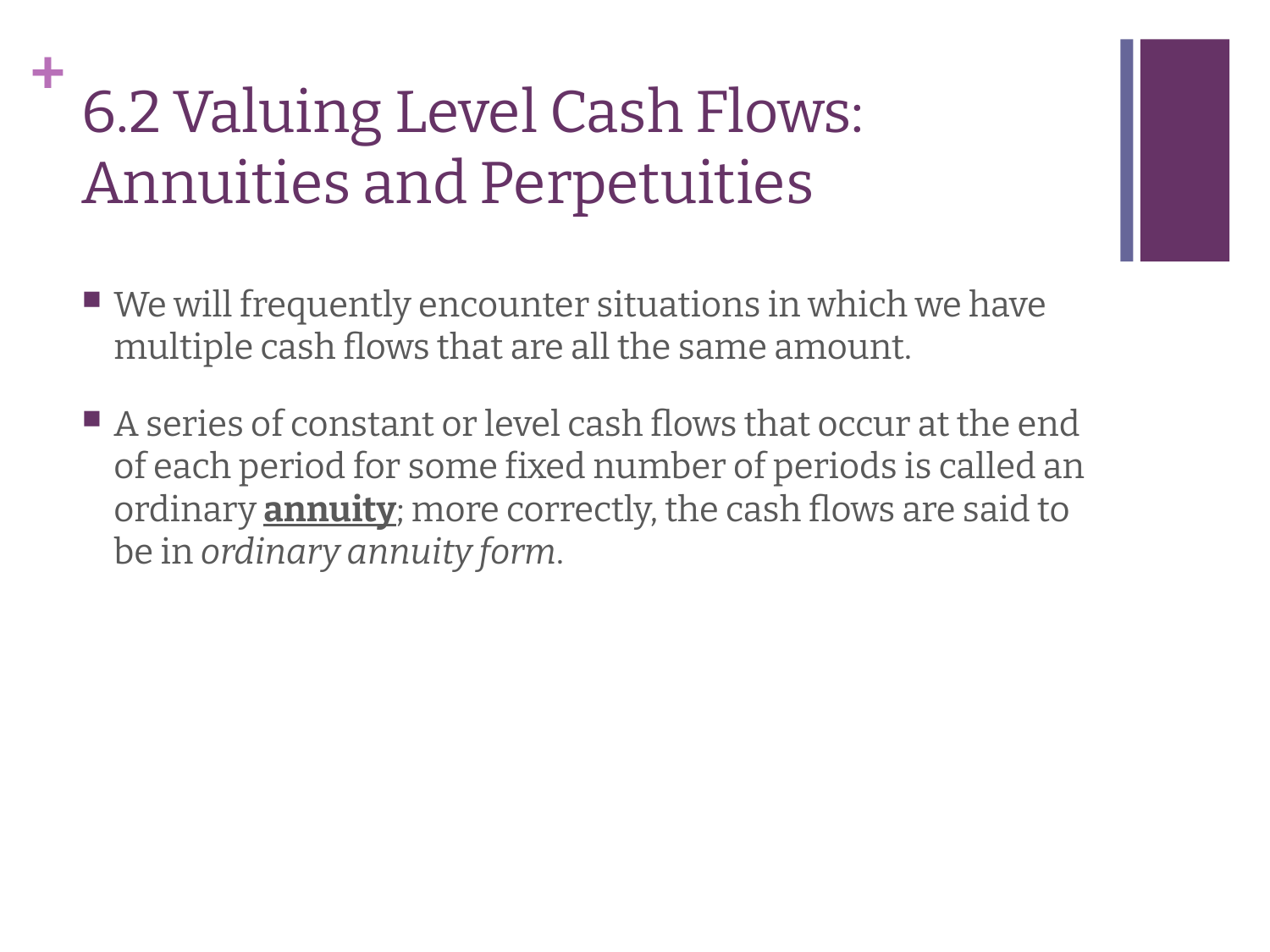

# 6.2 Valuing Level Cash Flows: Annuities and Perpetuities
We will frequently encounter situations in which we have multiple cash flows that are all the same amount.
A series of constant or level cash flows that occur at the end of each period for some fixed number of periods is called an ordinary annuity; more correctly, the cash flows are said to be in ordinary annuity form.